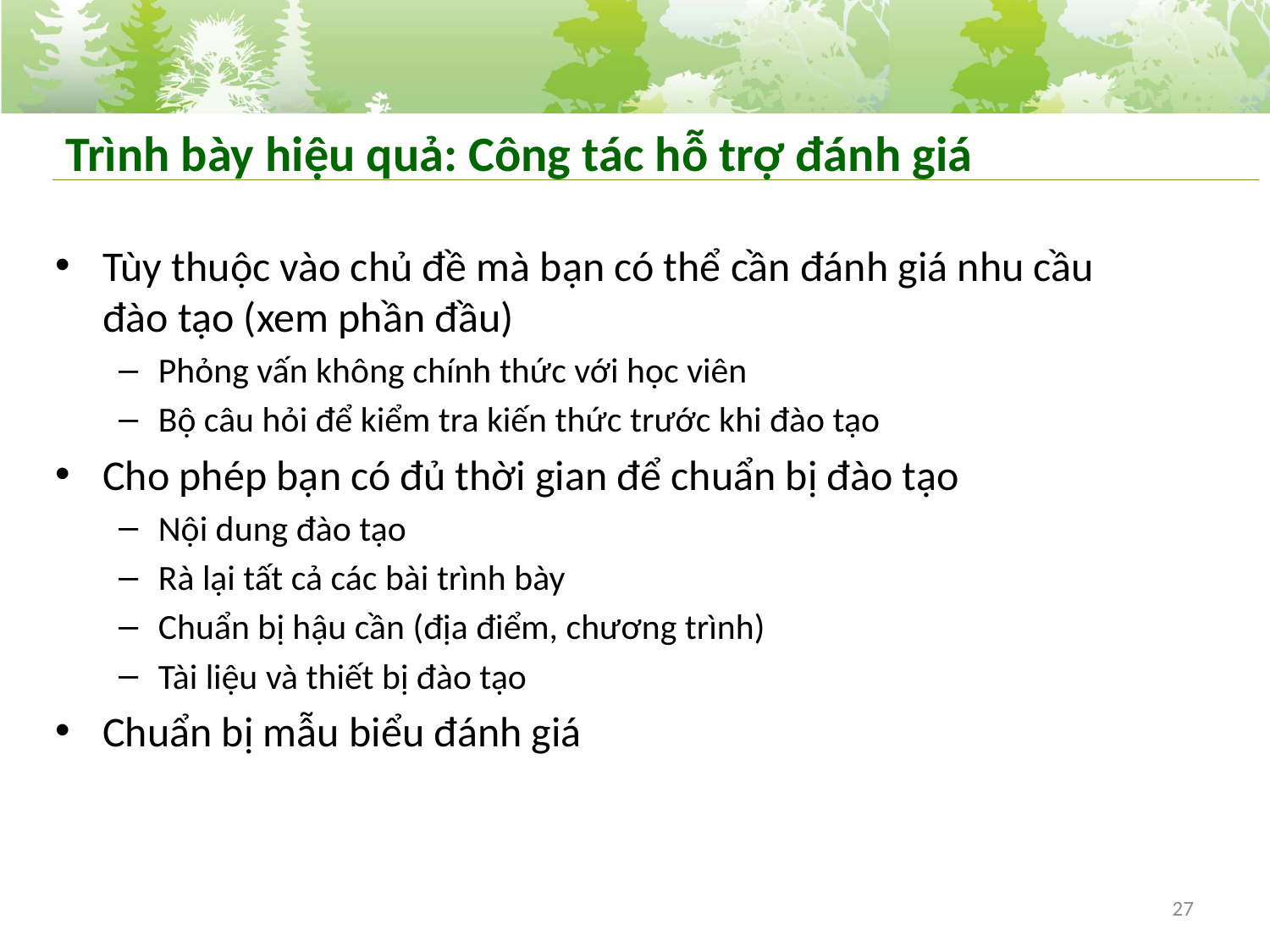

# Trình bày hiệu quả: Công tác hỗ trợ đánh giá
Tùy thuộc vào chủ đề mà bạn có thể cần đánh giá nhu cầu đào tạo (xem phần đầu)
Phỏng vấn không chính thức với học viên
Bộ câu hỏi để kiểm tra kiến thức trước khi đào tạo
Cho phép bạn có đủ thời gian để chuẩn bị đào tạo
Nội dung đào tạo
Rà lại tất cả các bài trình bày
Chuẩn bị hậu cần (địa điểm, chương trình)
Tài liệu và thiết bị đào tạo
Chuẩn bị mẫu biểu đánh giá

27